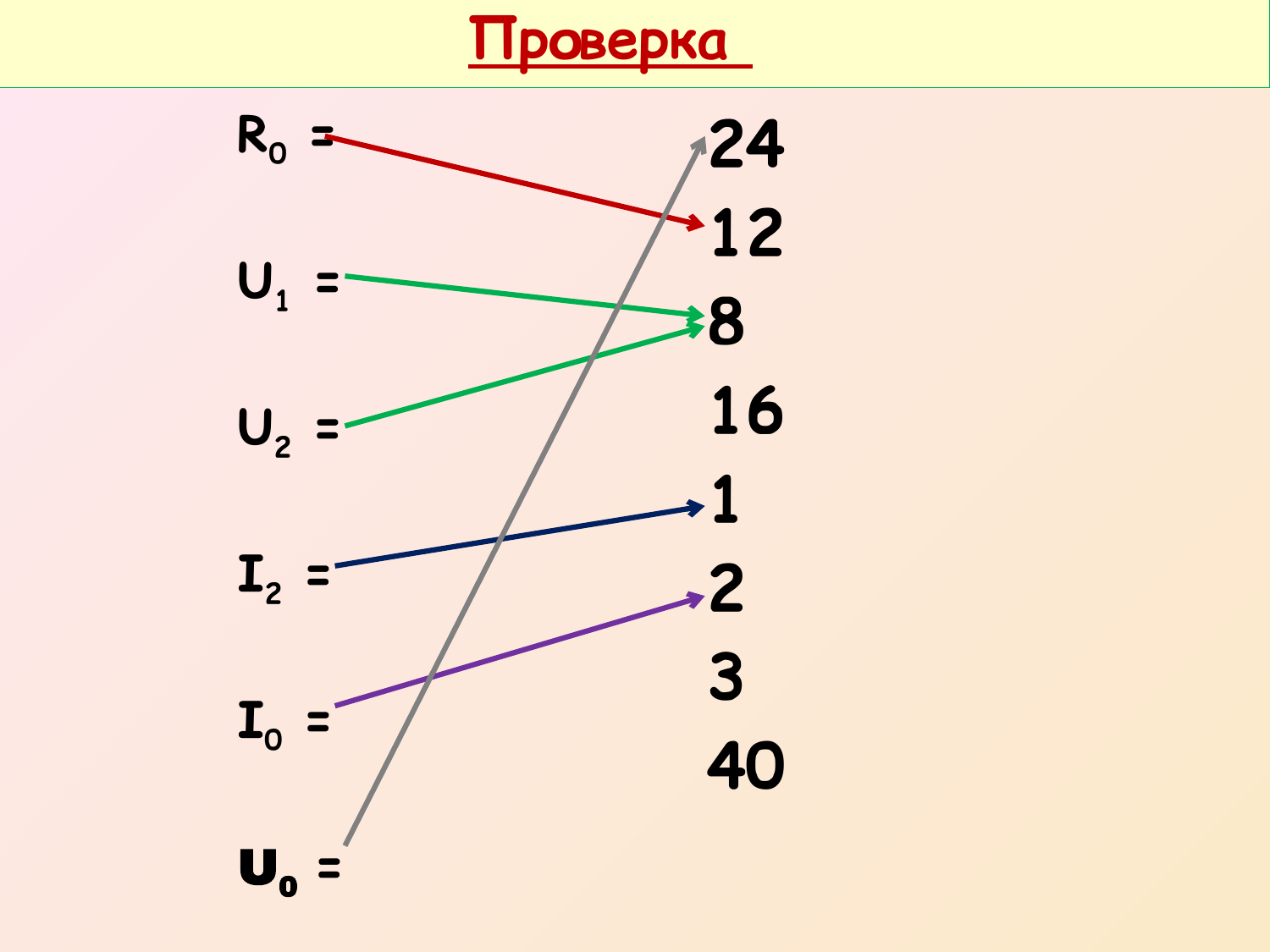

Проверка
R0 =

U1 =

U2 =

I2 =

I0 =

U0 =

24
12
8
16
1
2
3
40